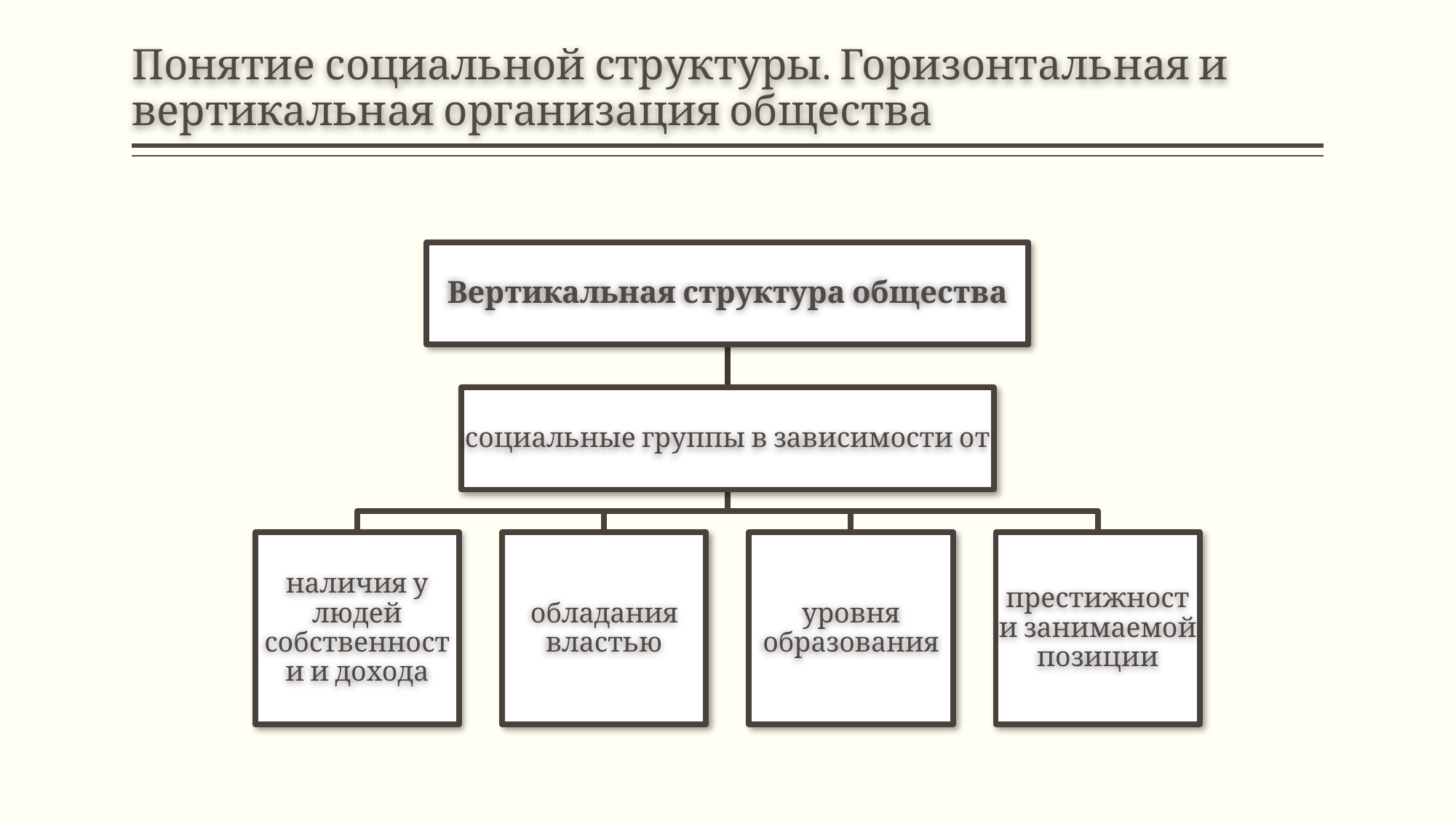

# Понятие социальной структуры. Горизонтальная и вертикальная организация общества

Вертикальная структура общества

социальные группы в зависимости от

наличия у людей собственности и дохода

обладания властью

уровня образования

престижности занимаемой позиции